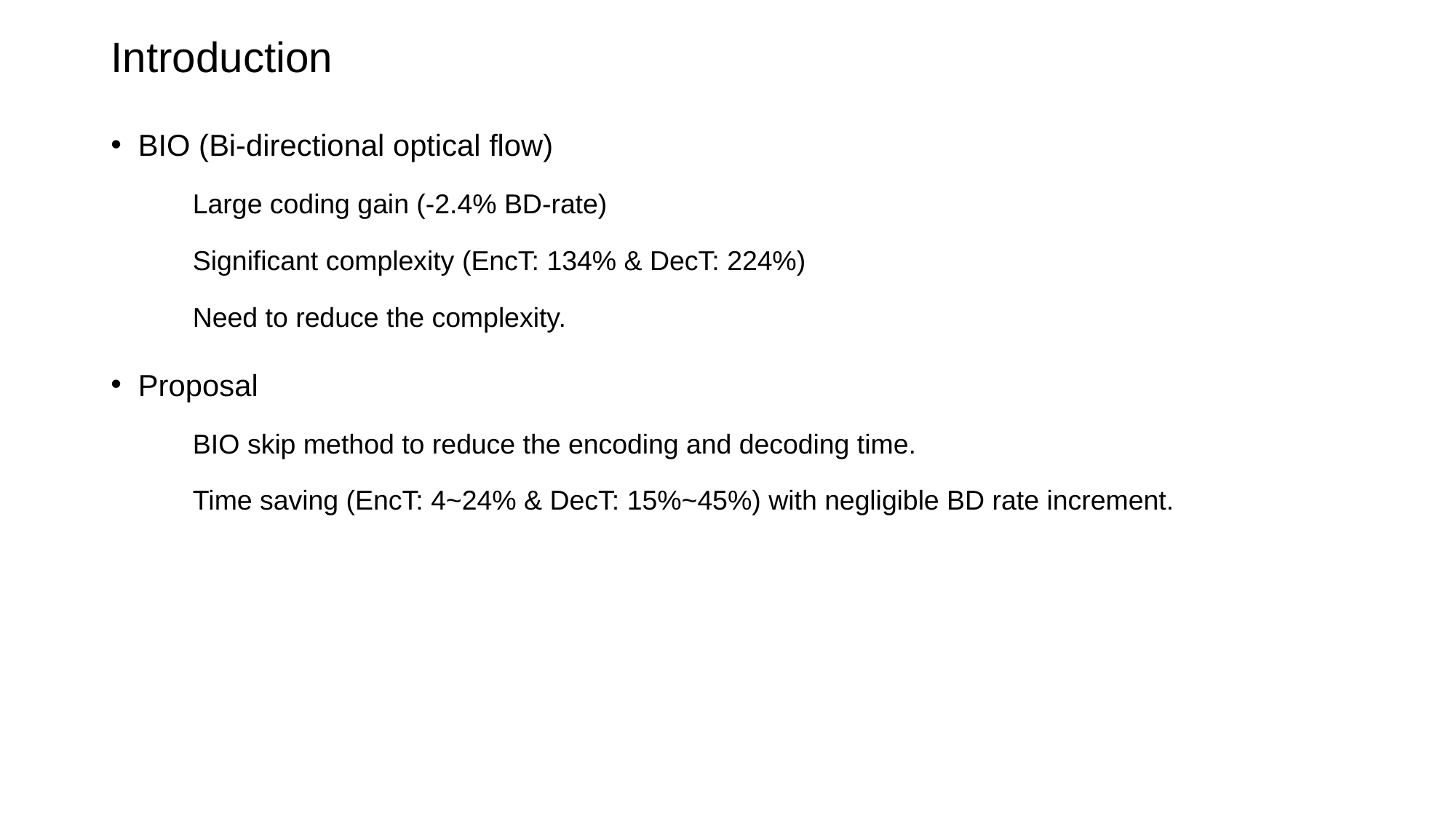

# Introduction
BIO (Bi-directional optical flow)
Large coding gain (-2.4% BD-rate)
Significant complexity (EncT: 134% & DecT: 224%)
Need to reduce the complexity.
Proposal
BIO skip method to reduce the encoding and decoding time.
Time saving (EncT: 4~24% & DecT: 15%~45%) with negligible BD rate increment.